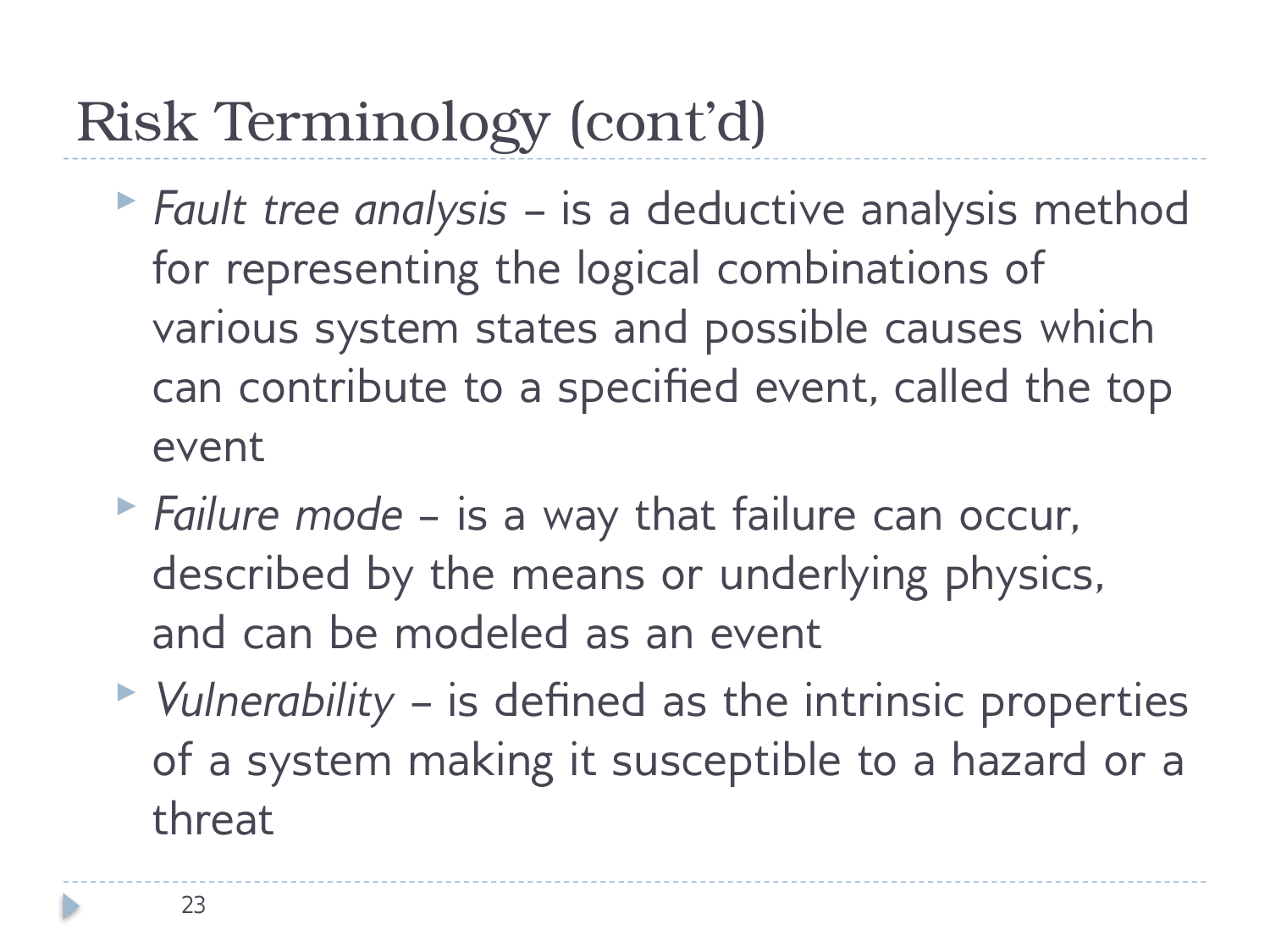

# Risk Terminology (cont’d)
Fault tree analysis – is a deductive analysis method for representing the logical combinations of various system states and possible causes which can contribute to a specified event, called the top event
Failure mode – is a way that failure can occur, described by the means or underlying physics, and can be modeled as an event
Vulnerability – is defined as the intrinsic properties of a system making it susceptible to a hazard or a threat

23